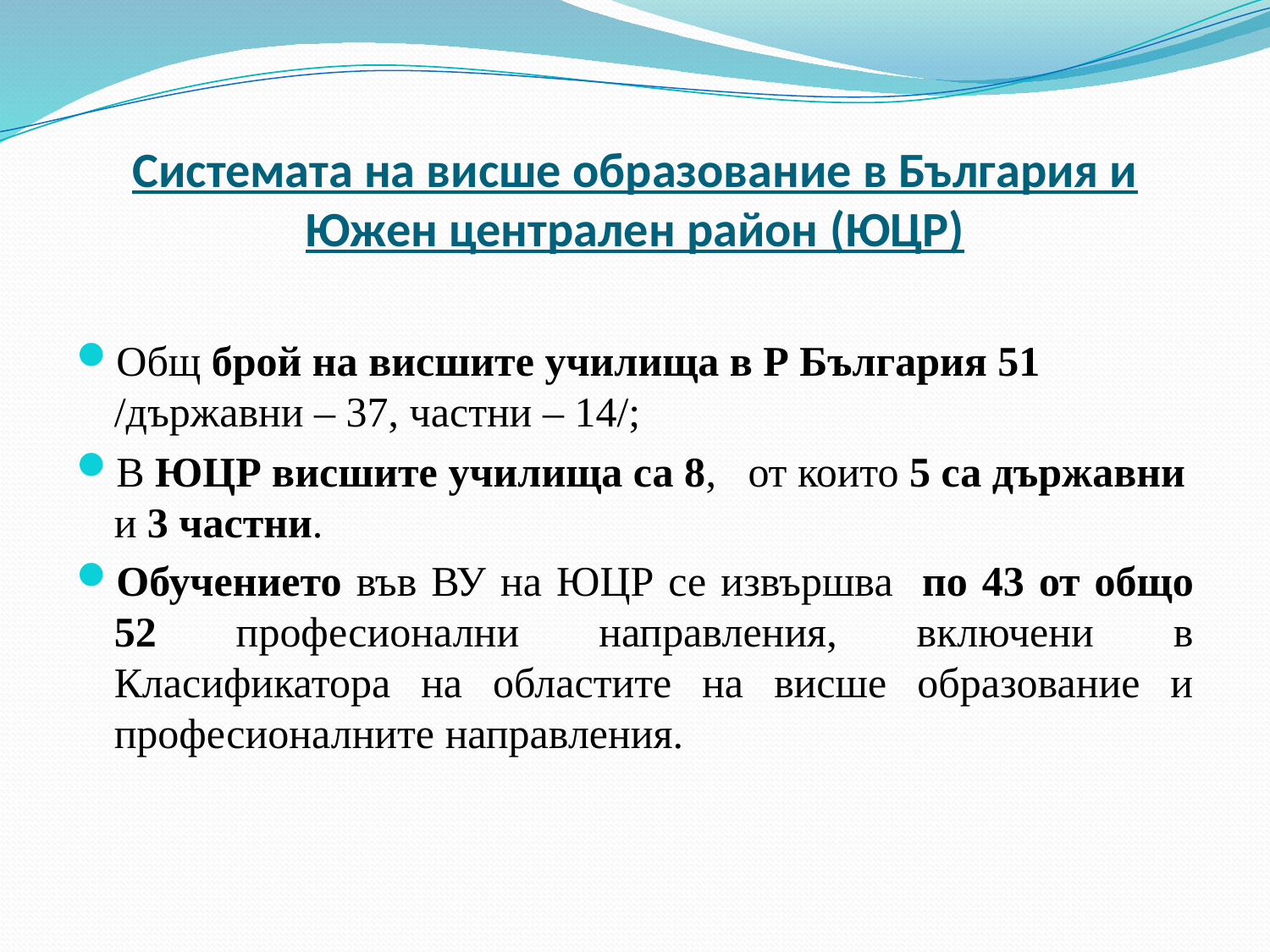

# Системата на висше образование в България и Южен централен район (ЮЦР)

Общ брой на висшите училища в Р България 51 /държавни – 37, частни – 14/;
В ЮЦР висшите училища са 8,   от които 5 са държавни и 3 частни.
Обучението във ВУ на ЮЦР се извършва  по 43 от общо 52 професионални направления, включени в Класификатора на областите на висше образование и професионалните направления.